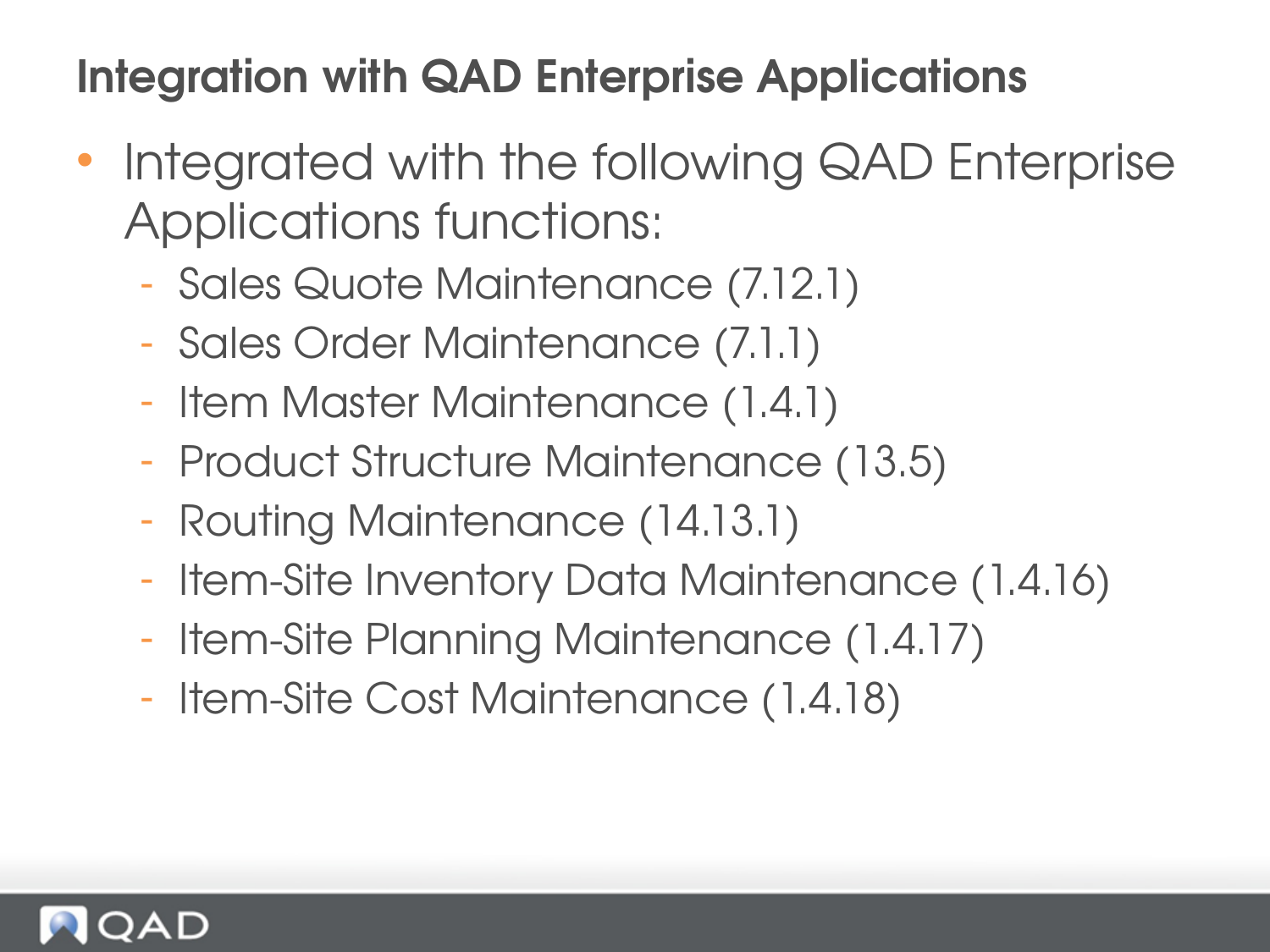

# Integration with QAD Enterprise Applications
Integrated with the following QAD Enterprise Applications functions:
Sales Quote Maintenance (7.12.1)
Sales Order Maintenance (7.1.1)
Item Master Maintenance (1.4.1)
Product Structure Maintenance (13.5)
Routing Maintenance (14.13.1)
Item-Site Inventory Data Maintenance (1.4.16)
Item-Site Planning Maintenance (1.4.17)
Item-Site Cost Maintenance (1.4.18)